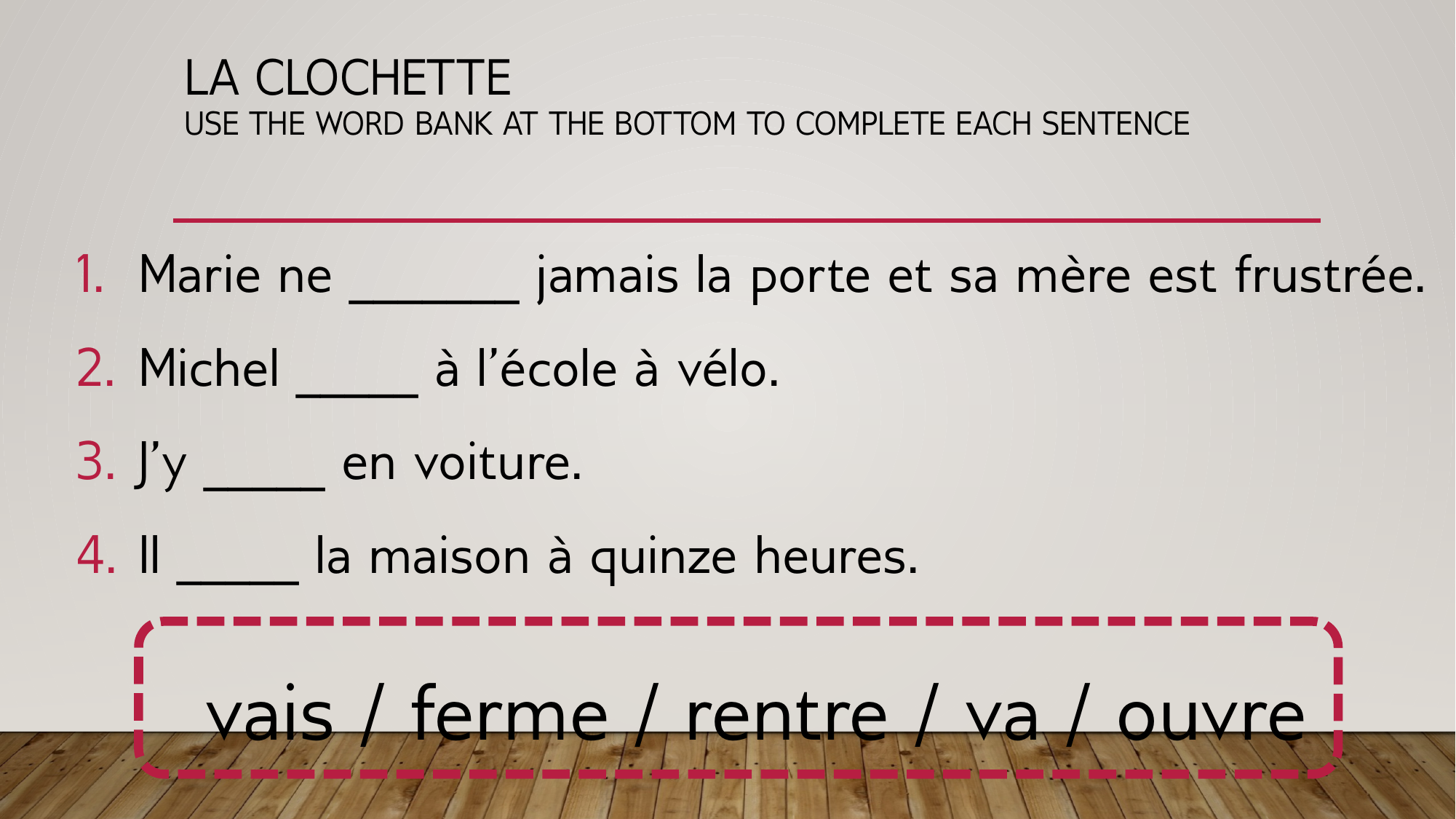

# LA CLOCHETTE Use the word bank at the bottom to complete each sentence
Marie ne _______ jamais la porte et sa mère est frustrée.
Michel _____ à l’école à vélo.
J’y _____ en voiture.
Il _____ la maison à quinze heures.

vais / ferme / rentre / va / ouvre